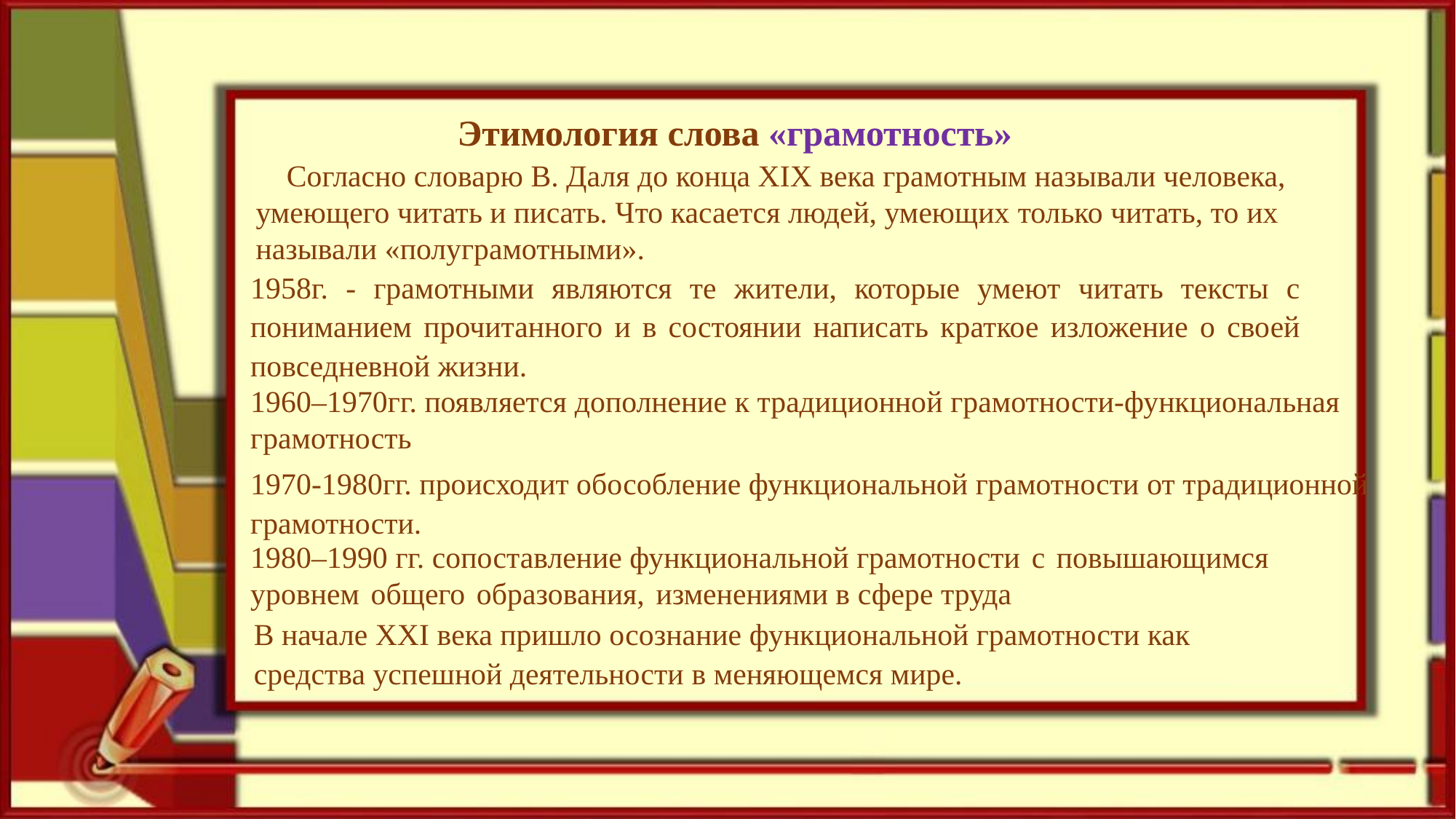

Этимология слова «грамотность»
    Согласно словарю В. Даля до конца XIX века грамотным называли человека,
умеющего читать и писать. Что касается людей, умеющих только читать, то их
называли «полуграмотными».
1958г. - грамотными являются те жители, которые умеют читать тексты с пониманием прочитанного и в состоянии написать краткое изложение о своей повседневной жизни.

1960–1970гг. появляется дополнение к традиционной грамотности-функциональная грамотность
1970-1980гг. происходит обособление функциональной грамотности от традиционной грамотности.

1980–1990 гг. сопоставление функциональной грамотности с повышающимся уровнем общего образования, изменениями в сфере труда
В начале XXI века пришло осознание функциональной грамотности как
средства успешной деятельности в меняющемся мире.